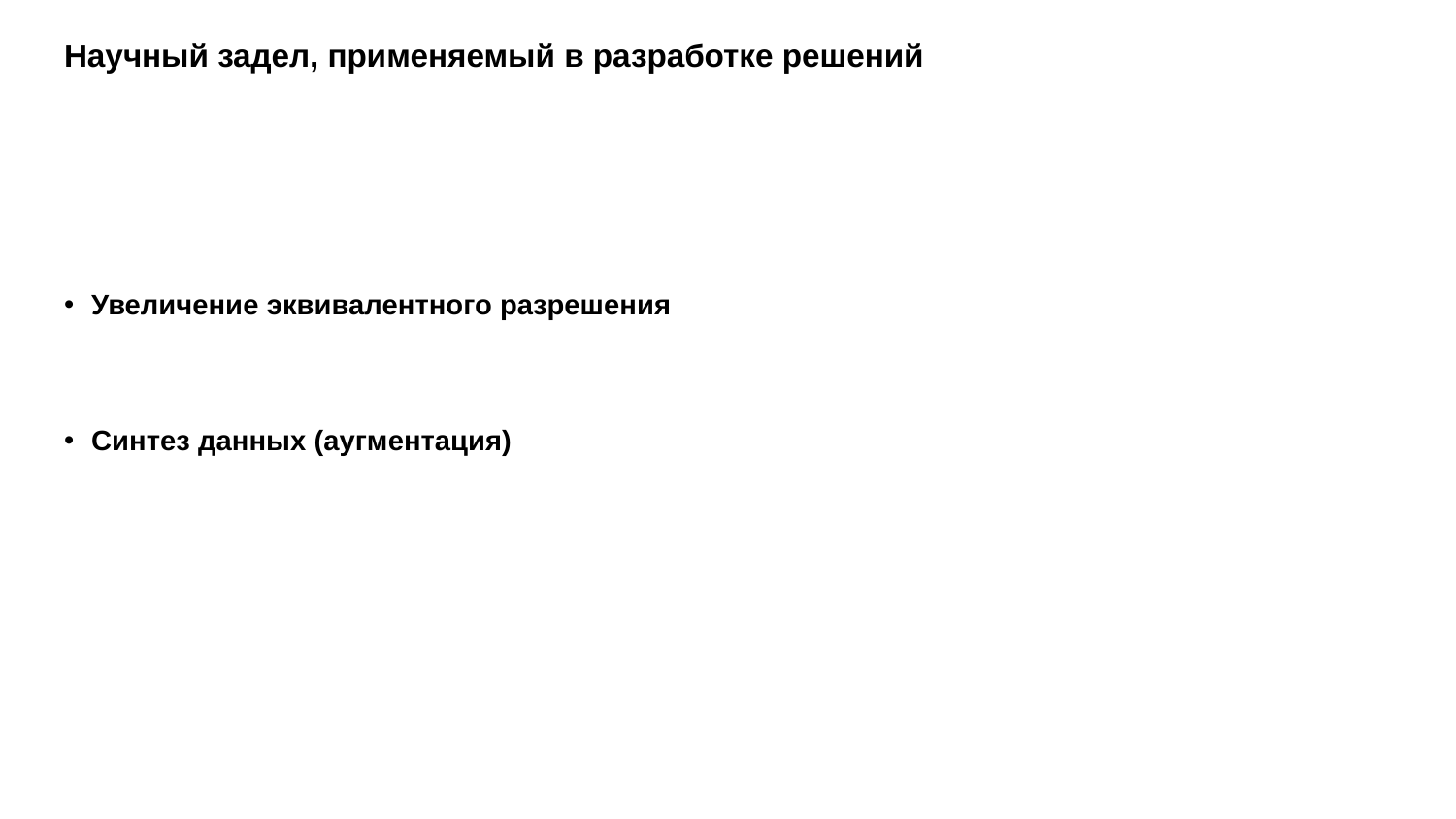

# Научный задел, применяемый в разработке решений
Увеличение эквивалентного разрешения

Синтез данных (аугментация)